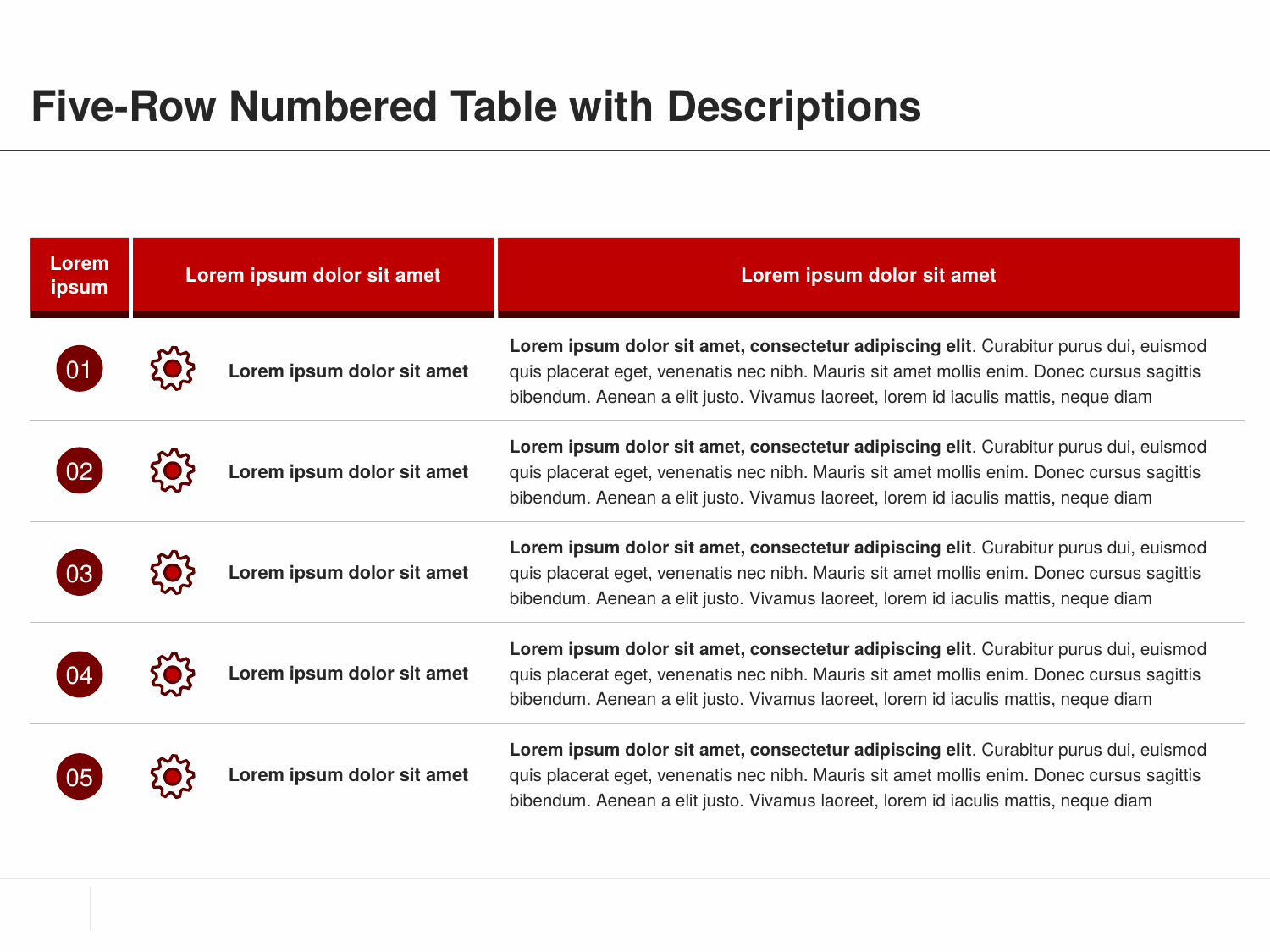

# Five-Row Numbered Table with Descriptions
|  |  |  |  |
| --- | --- | --- | --- |
|  | Lorem ipsum dolor sit amet | Lorem ipsum dolor sit amet, consectetur adipiscing elit. Curabitur purus dui, euismod quis placerat eget, venenatis nec nibh. Mauris sit amet mollis enim. Donec cursus sagittis bibendum. Aenean a elit justo. Vivamus laoreet, lorem id iaculis mattis, neque diam |  |
|  | Lorem ipsum dolor sit amet | Lorem ipsum dolor sit amet, consectetur adipiscing elit. Curabitur purus dui, euismod quis placerat eget, venenatis nec nibh. Mauris sit amet mollis enim. Donec cursus sagittis bibendum. Aenean a elit justo. Vivamus laoreet, lorem id iaculis mattis, neque diam |  |
|  | Lorem ipsum dolor sit amet | Lorem ipsum dolor sit amet, consectetur adipiscing elit. Curabitur purus dui, euismod quis placerat eget, venenatis nec nibh. Mauris sit amet mollis enim. Donec cursus sagittis bibendum. Aenean a elit justo. Vivamus laoreet, lorem id iaculis mattis, neque diam |  |
|  | Lorem ipsum dolor sit amet | Lorem ipsum dolor sit amet, consectetur adipiscing elit. Curabitur purus dui, euismod quis placerat eget, venenatis nec nibh. Mauris sit amet mollis enim. Donec cursus sagittis bibendum. Aenean a elit justo. Vivamus laoreet, lorem id iaculis mattis, neque diam |  |
|  | Lorem ipsum dolor sit amet | Lorem ipsum dolor sit amet, consectetur adipiscing elit. Curabitur purus dui, euismod quis placerat eget, venenatis nec nibh. Mauris sit amet mollis enim. Donec cursus sagittis bibendum. Aenean a elit justo. Vivamus laoreet, lorem id iaculis mattis, neque diam |  |

Lorem ipsum

Lorem ipsum dolor sit amet

Lorem ipsum dolor sit amet

01

02

03

04

05